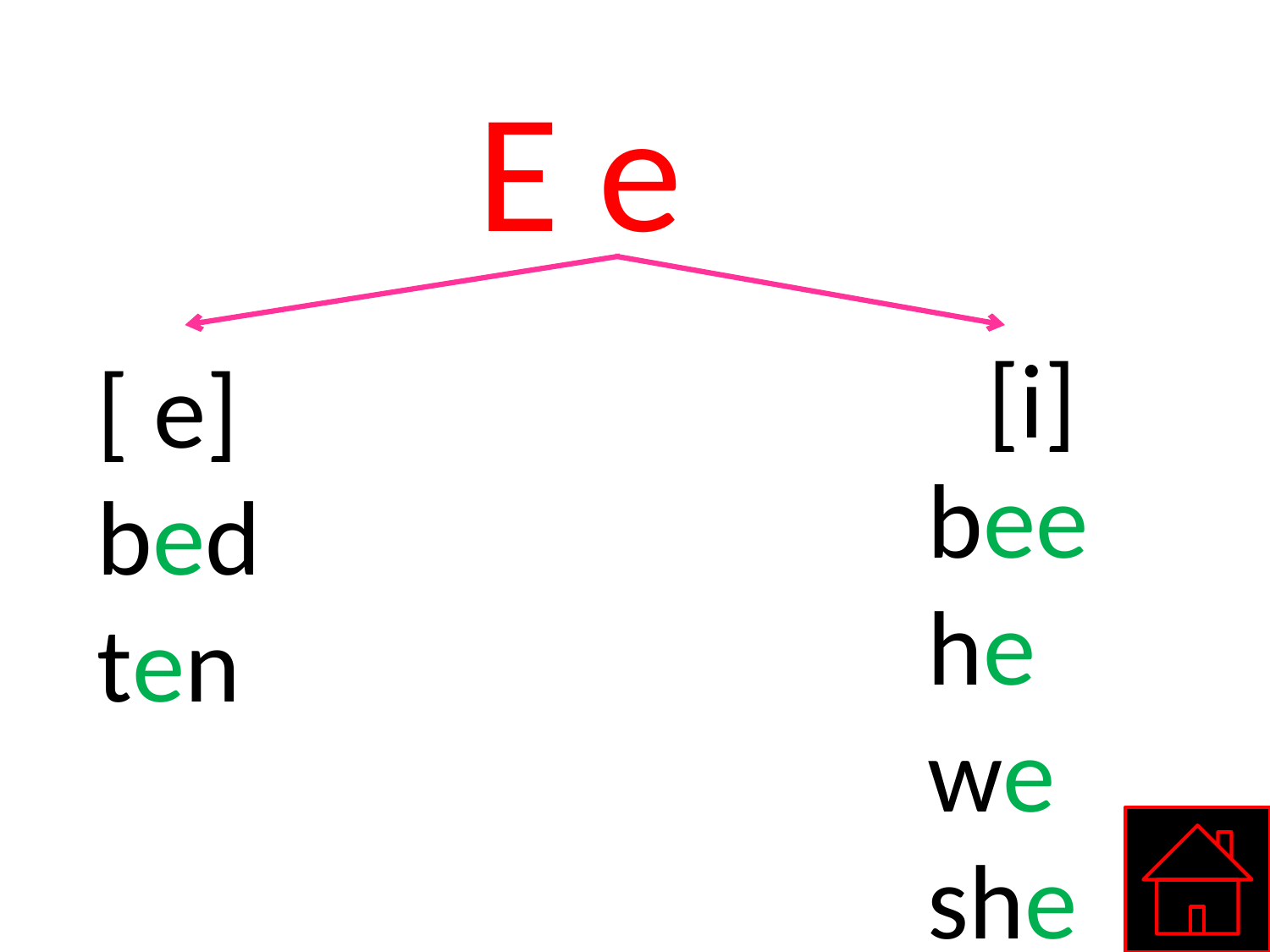

#
E e
[i]
[ e] bed
ten

bee
he
we
she